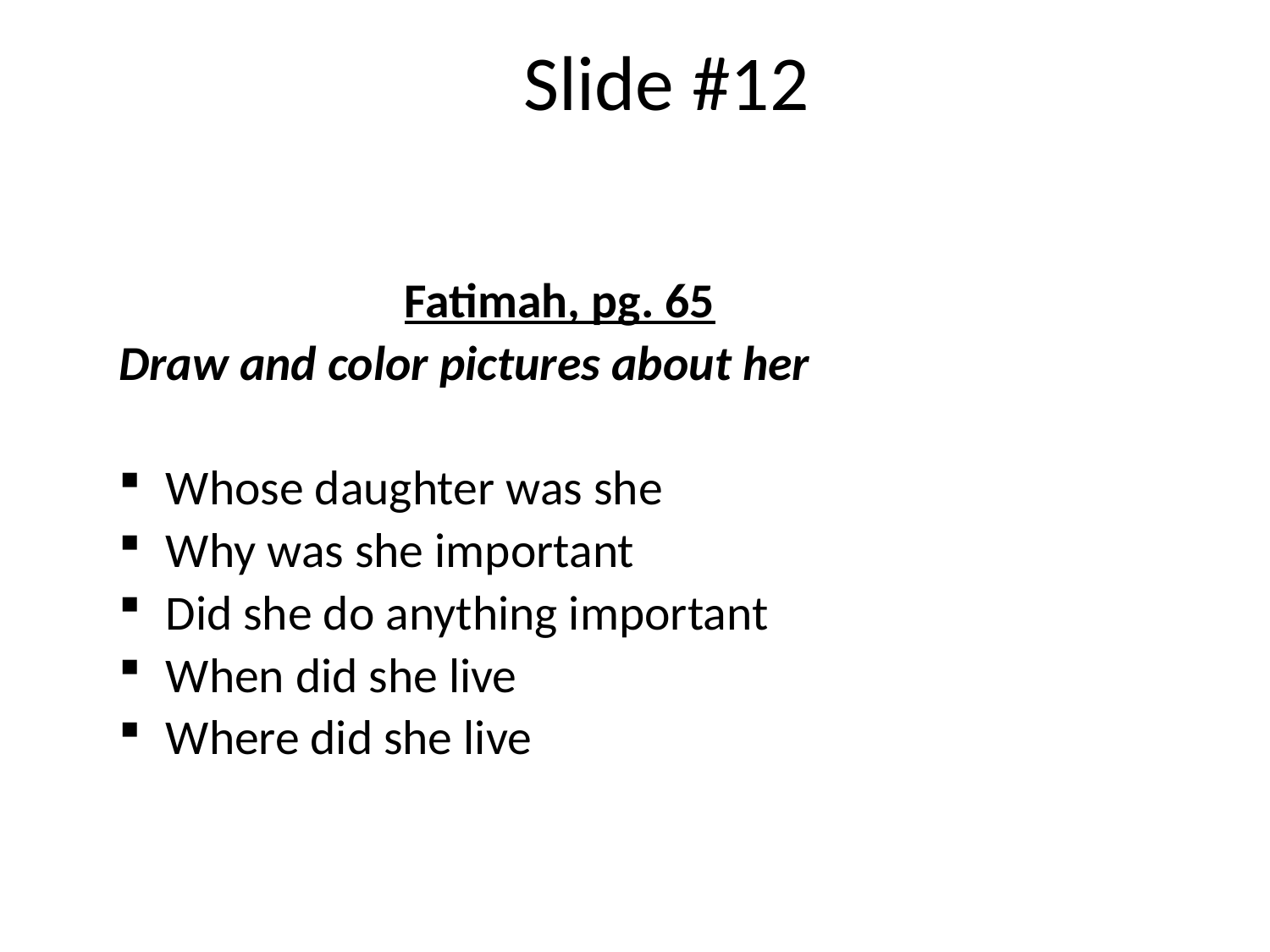

# Slide #12

                          Fatimah, pg. 65
Draw and color pictures about her

Whose daughter was she
Why was she important
Did she do anything important
When did she live
Where did she live